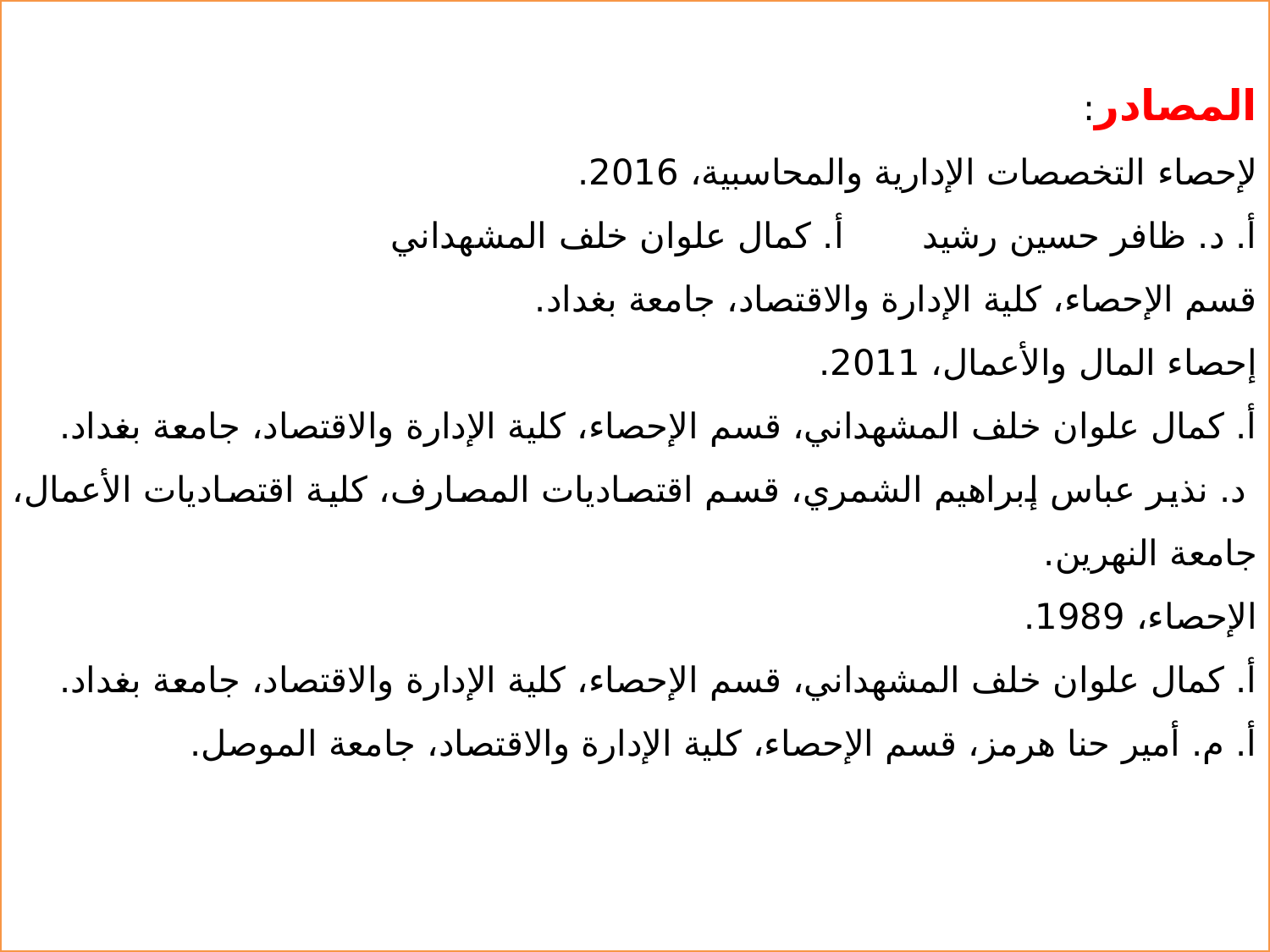

المصادر:
لإحصاء التخصصات الإدارية والمحاسبية، 2016.
أ. د. ظافر حسين رشيد       أ. كمال علوان خلف المشهداني
قسم الإحصاء، كلية الإدارة والاقتصاد، جامعة بغداد.
إحصاء المال والأعمال، 2011.
أ. كمال علوان خلف المشهداني، قسم الإحصاء، كلية الإدارة والاقتصاد، جامعة بغداد.
 د. نذير عباس إبراهيم الشمري، قسم اقتصاديات المصارف، كلية اقتصاديات الأعمال، جامعة النهرين.
الإحصاء، 1989.
أ. كمال علوان خلف المشهداني، قسم الإحصاء، كلية الإدارة والاقتصاد، جامعة بغداد.
أ. م. أمير حنا هرمز، قسم الإحصاء، كلية الإدارة والاقتصاد، جامعة الموصل.